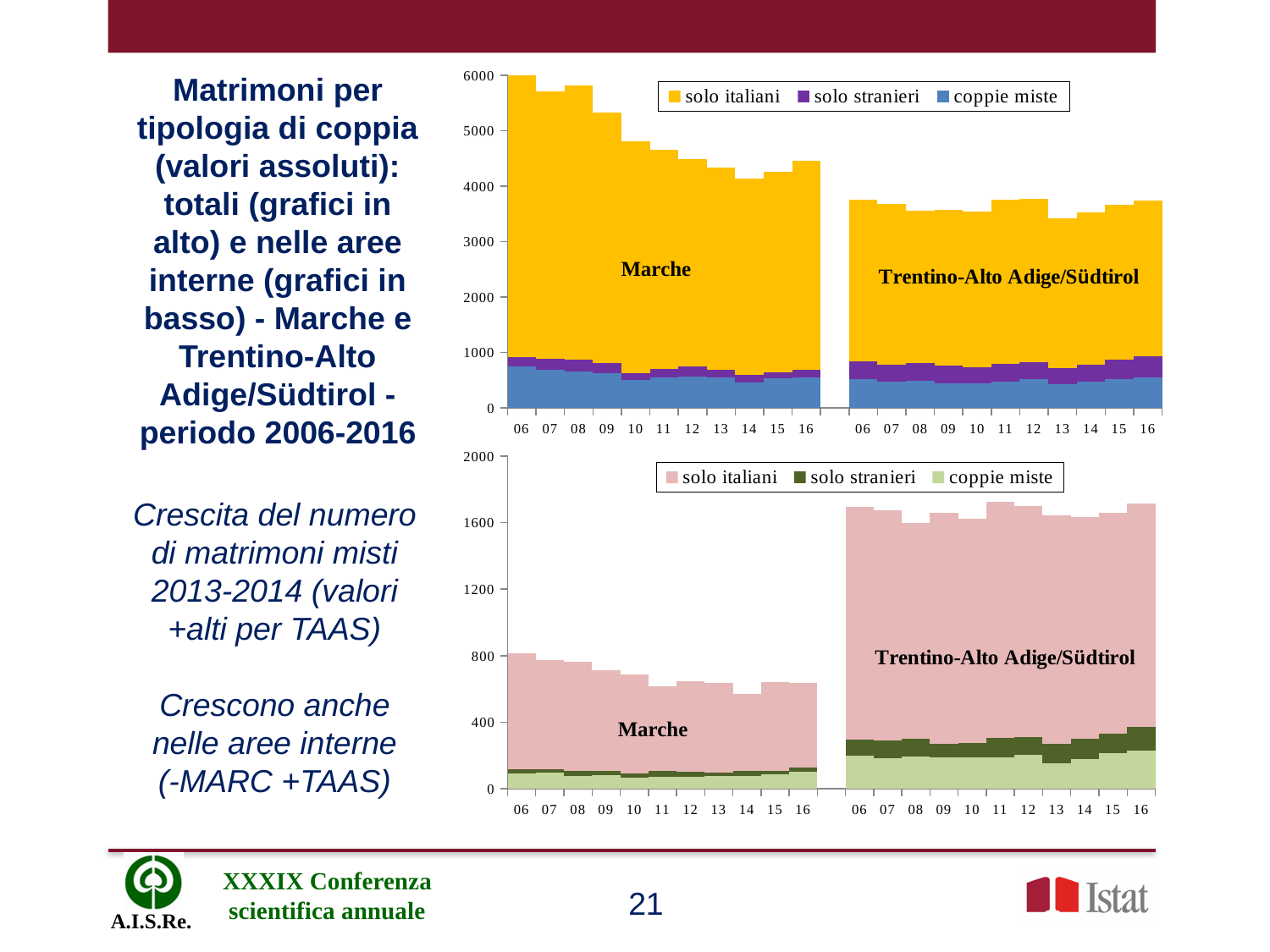

Matrimoni per tipologia di coppia (valori assoluti): totali (grafici in alto) e nelle aree interne (grafici in basso) - Marche e Trentino-Alto Adige/Südtirol - periodo 2006-2016

### Chart: Marche

| Category | coppie miste | solo stranieri | solo italiani |
|---|---|---|---|
| 06 | 748.0 | 174.0 | 5096.0 |
| 07 | 686.0 | 197.0 | 4827.0 |
| 08 | 650.0 | 220.0 | 4941.0 |
| 09 | 627.0 | 182.0 | 4513.0 |
| 10 | 499.0 | 123.0 | 4181.0 |
| 11 | 546.0 | 153.0 | 3956.0 |
| 12 | 569.0 | 176.0 | 3743.0 |
| 13 | 553.0 | 134.0 | 3651.0 |
| 14 | 462.0 | 131.0 | 3547.0 |
| 15 | 537.0 | 106.0 | 3621.0 |
| 16 | 546.0 | 134.0 | 3779.0 |
|  | None | None | None |
| 06 | 520.0 | 317.0 | 2911.0 |
| 07 | 468.0 | 305.0 | 2909.0 |
| 08 | 489.0 | 323.0 | 2749.0 |
| 09 | 446.0 | 323.0 | 2806.0 |
| 10 | 449.0 | 286.0 | 2803.0 |
| 11 | 466.0 | 330.0 | 2955.0 |
| 12 | 526.0 | 301.0 | 2937.0 |
| 13 | 421.0 | 296.0 | 2703.0 |
| 14 | 474.0 | 309.0 | 2748.0 |
| 15 | 527.0 | 336.0 | 2801.0 |
| 16 | 554.0 | 373.0 | 2814.0 |

### Chart: Marche

| Category | coppie miste | solo stranieri | solo italiani |
|---|---|---|---|
| 06 | 91.0 | 27.0 | 698.0 |
| 07 | 96.0 | 20.0 | 659.0 |
| 08 | 74.0 | 31.0 | 658.0 |
| 09 | 81.0 | 27.0 | 605.0 |
| 10 | 68.0 | 25.0 | 594.0 |
| 11 | 71.0 | 35.0 | 512.0 |
| 12 | 73.0 | 28.0 | 543.0 |
| 13 | 75.0 | 20.0 | 541.0 |
| 14 | 74.0 | 31.0 | 466.0 |
| 15 | 86.0 | 23.0 | 533.0 |
| 16 | 102.0 | 25.0 | 511.0 |
|  | None | None | None |
| 06 | 197.0 | 96.0 | 1403.0 |
| 07 | 183.0 | 105.0 | 1384.0 |
| 08 | 194.0 | 105.0 | 1298.0 |
| 09 | 186.0 | 86.0 | 1388.0 |
| 10 | 186.0 | 90.0 | 1346.0 |
| 11 | 188.0 | 117.0 | 1420.0 |
| 12 | 203.0 | 107.0 | 1390.0 |
| 13 | 154.0 | 115.0 | 1373.0 |
| 14 | 179.0 | 119.0 | 1333.0 |
| 15 | 213.0 | 117.0 | 1327.0 |
| 16 | 227.0 | 144.0 | 1344.0 |
Crescita del numero di matrimoni misti 2013-2014 (valori +alti per TAAS)

Crescono anche nelle aree interne
(-MARC +TAAS)
21